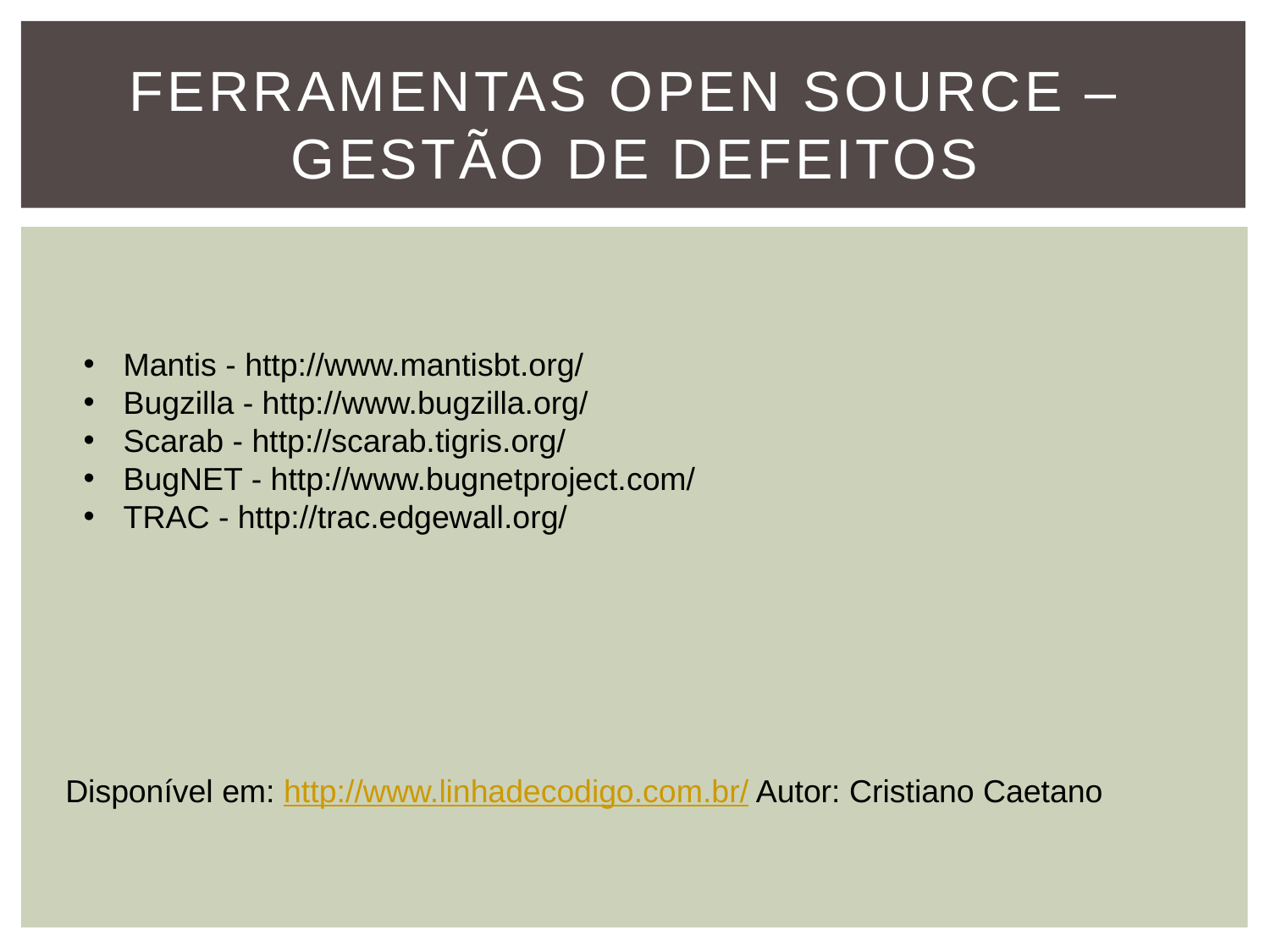

# Ferramentas Open Source – Gestão de Defeitos
Mantis - http://www.mantisbt.org/
Bugzilla - http://www.bugzilla.org/
Scarab - http://scarab.tigris.org/
BugNET - http://www.bugnetproject.com/
TRAC - http://trac.edgewall.org/

Disponível em: http://www.linhadecodigo.com.br/ Autor: Cristiano Caetano